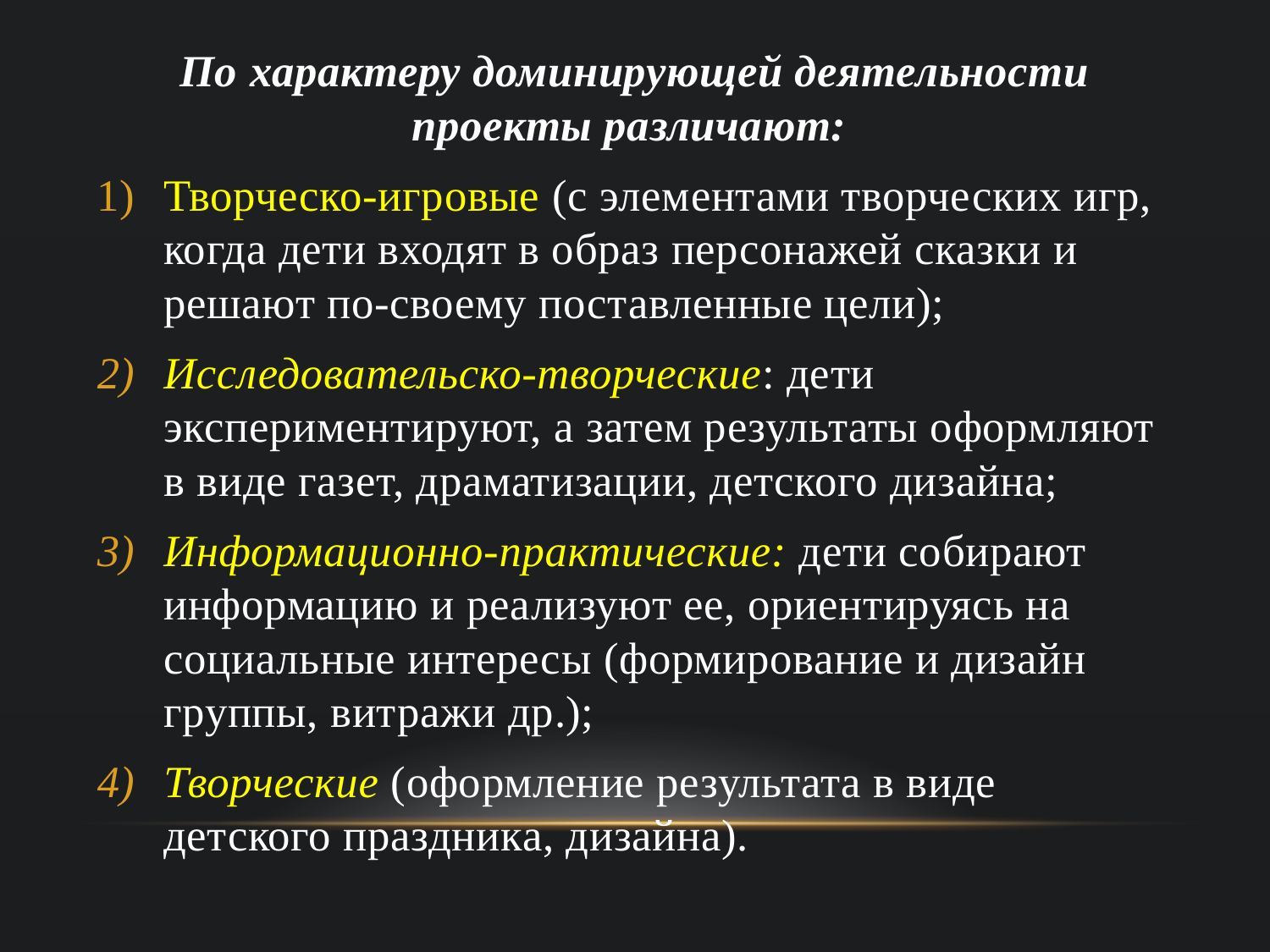

По характеру доминирующей деятельности проекты различают:
Творческо-игровые (с элементами творческих игр, когда дети входят в образ персонажей сказки и решают по-своему поставленные цели);
Исследовательско-творческие: дети экспериментируют, а затем результаты оформляют в виде газет, драматизации, детского дизайна;
Информационно-практические: дети собирают информацию и реализуют ее, ориентируясь на социальные интересы (формирование и дизайн группы, витражи др.);
Творческие (оформление результата в виде детского праздника, дизайна).